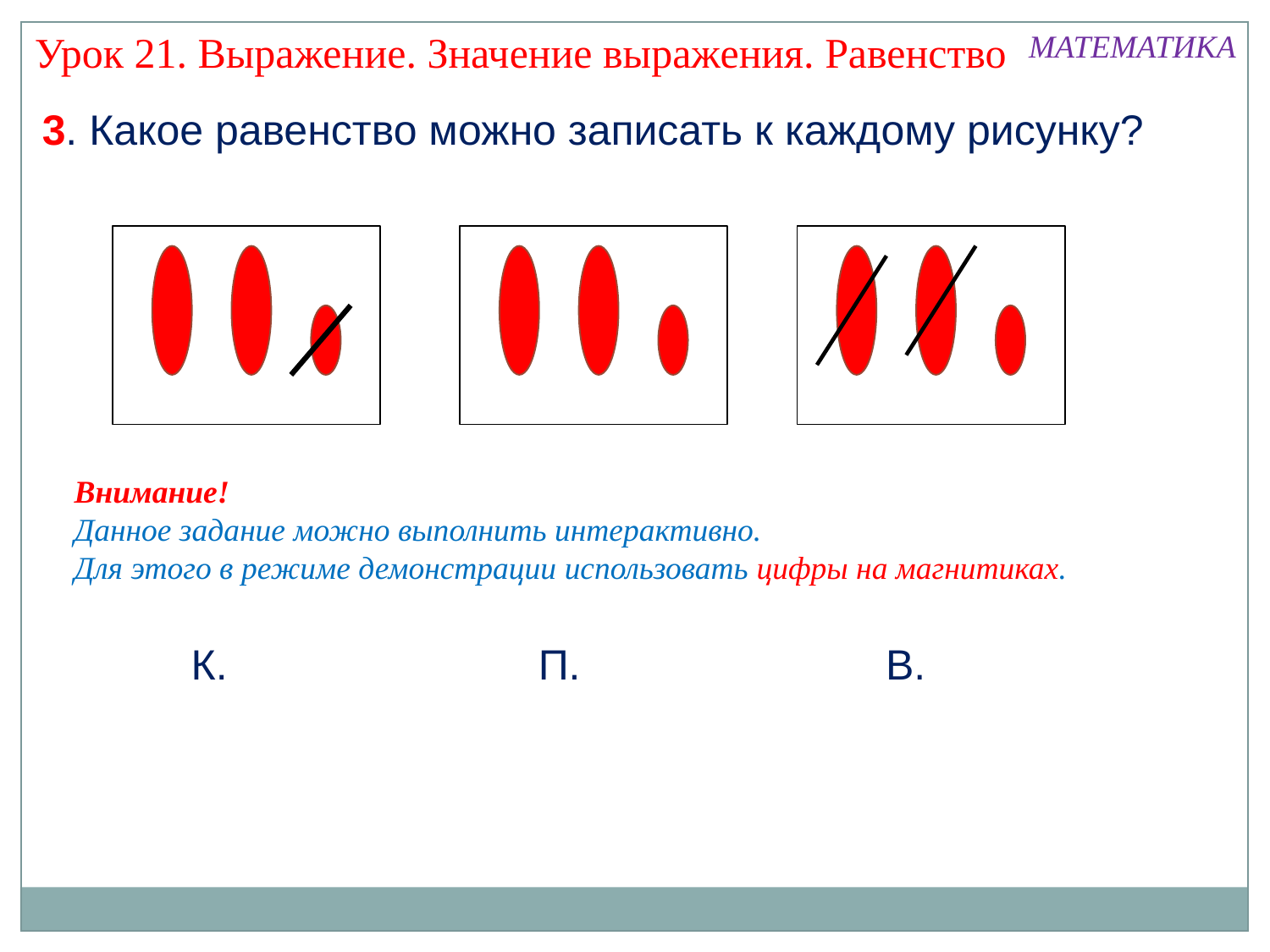

Урок 21. Выражение. Значение выражения. Равенство
МАТЕМАТИКА
3. Какое равенство можно записать к каждому рисунку?

Внимание!
Данное задание можно выполнить интерактивно.
Для этого в режиме демонстрации использовать цифры на магнитиках.
К.
П.
В.